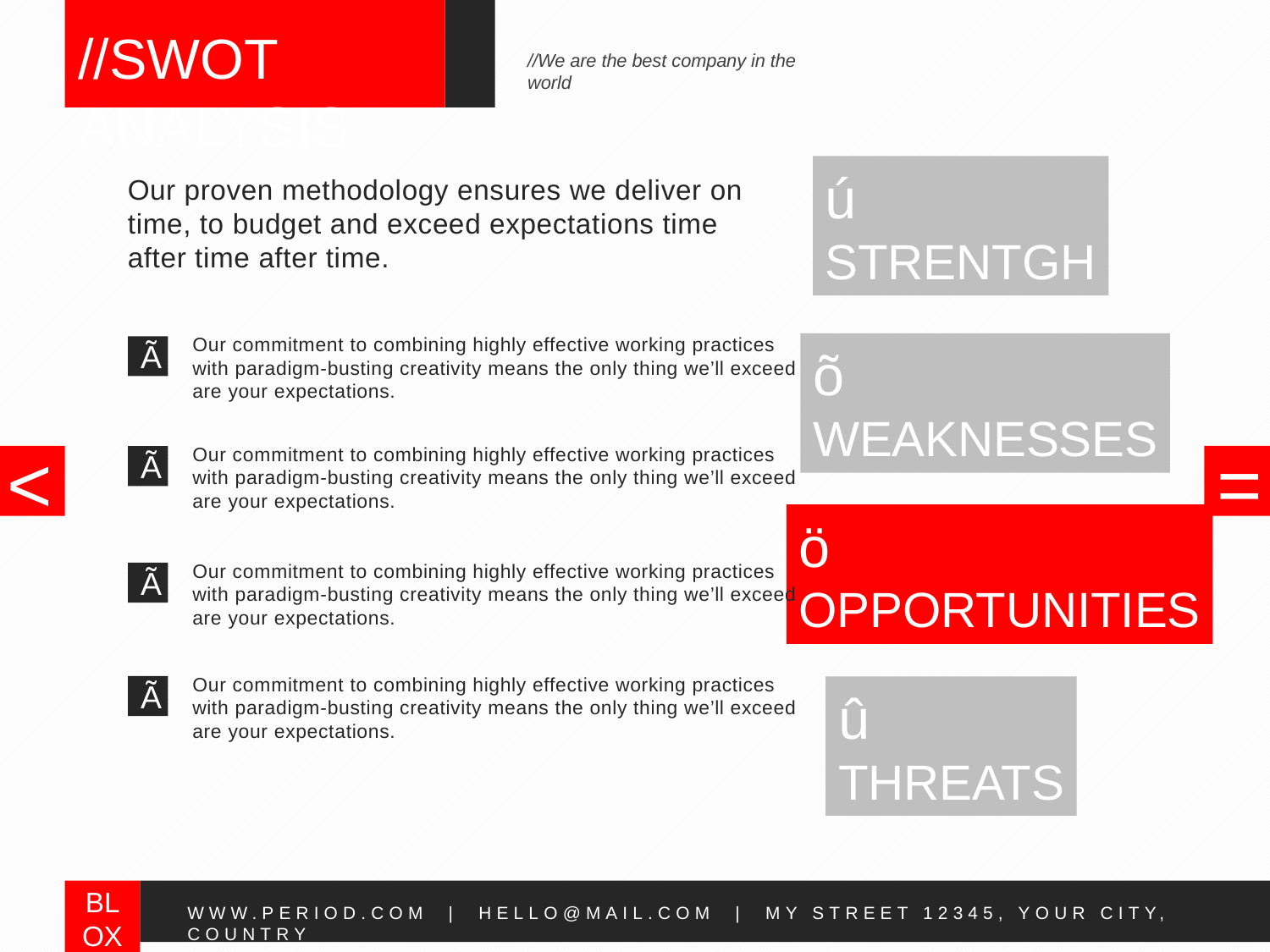

//SWOT ANALYSIS
//We are the best company in the world
# Our proven methodology ensures we deliver on time, to budget and exceed expectations time after time after time.
ú
STRENTGH
Our commitment to combining highly effective working practices with paradigm-busting creativity means the only thing we’ll exceed are your expectations.
õ
WEAKNESSES
Ã
Our commitment to combining highly effective working practices with paradigm-busting creativity means the only thing we’ll exceed are your expectations.
<
=
Ã
ö
OPPORTUNITIES
Our commitment to combining highly effective working practices with paradigm-busting creativity means the only thing we’ll exceed are your expectations.
Ã
Our commitment to combining highly effective working practices with paradigm-busting creativity means the only thing we’ll exceed are your expectations.
Ã
û
THREATS
BLOX

WWW.PERIOD.COM  |  HELLO@MAIL.COM  |  MY STREET 12345, YOUR CITY, COUNTRY